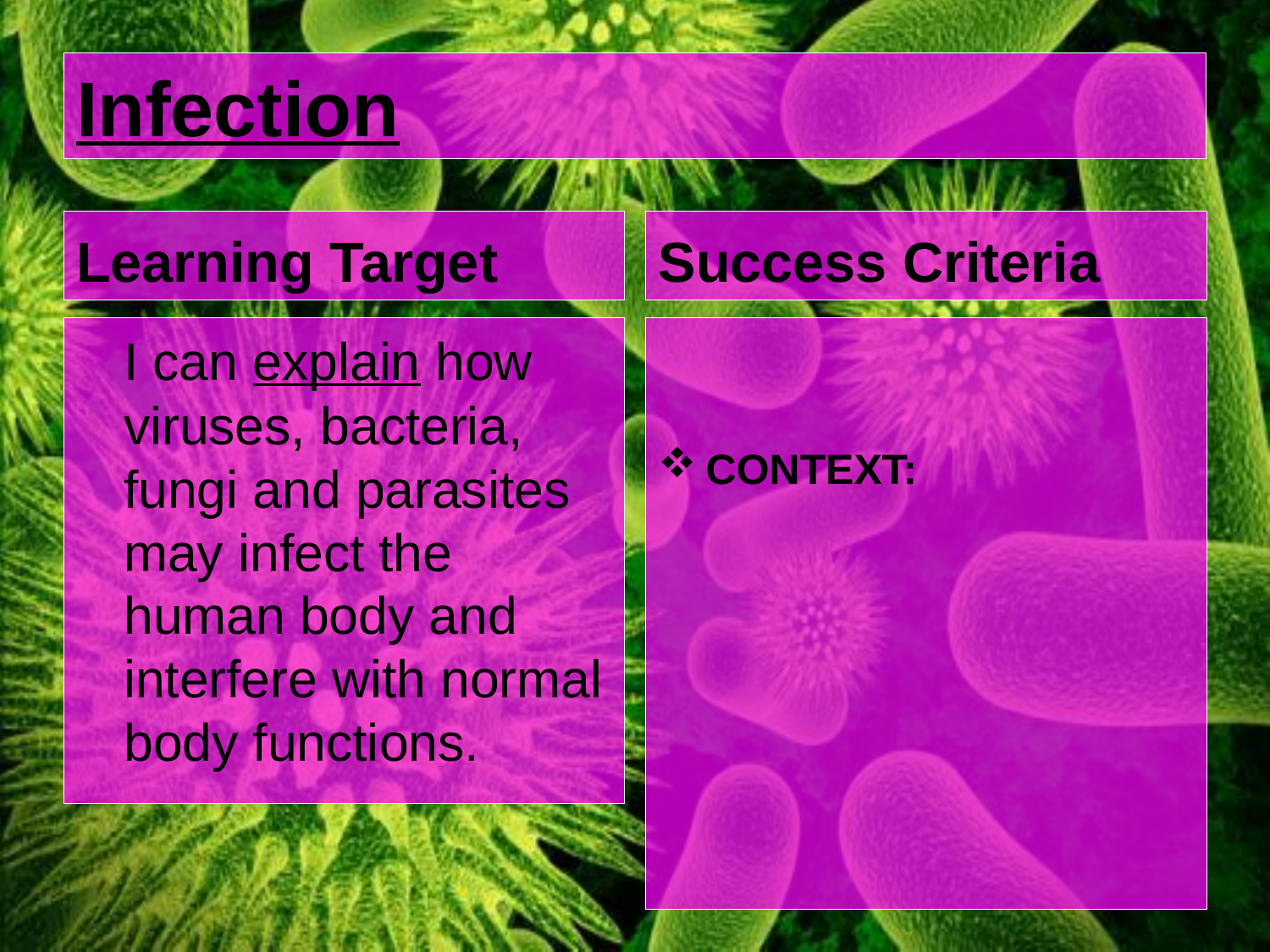

# Infection
Learning Target
Success Criteria
	I can explain how viruses, bacteria, fungi and parasites may infect the human body and interfere with normal body functions.

CONTEXT: